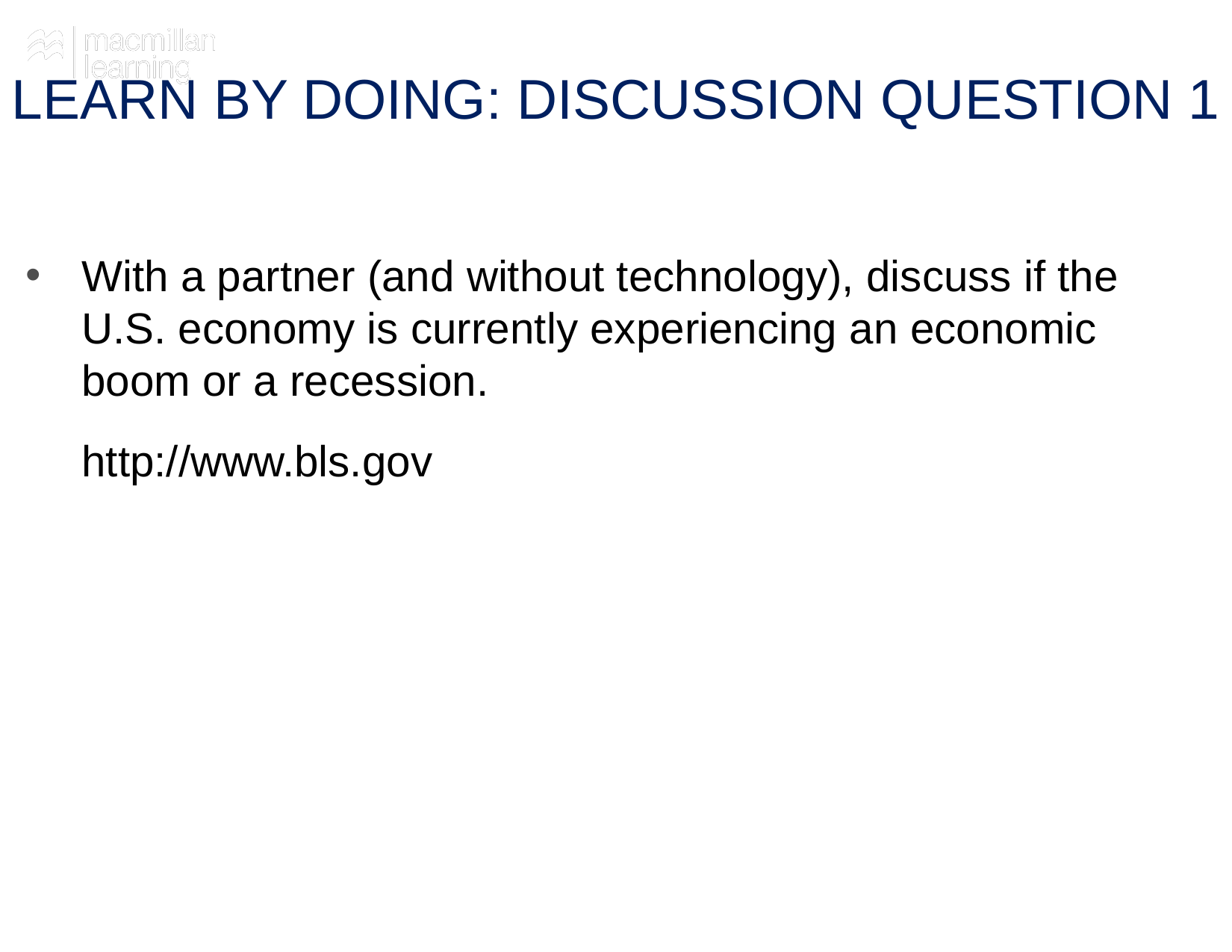

# LEARN BY DOING: DISCUSSION QUESTION 1
With a partner (and without technology), discuss if the U.S. economy is currently experiencing an economic boom or a recession.
http://www.bls.gov